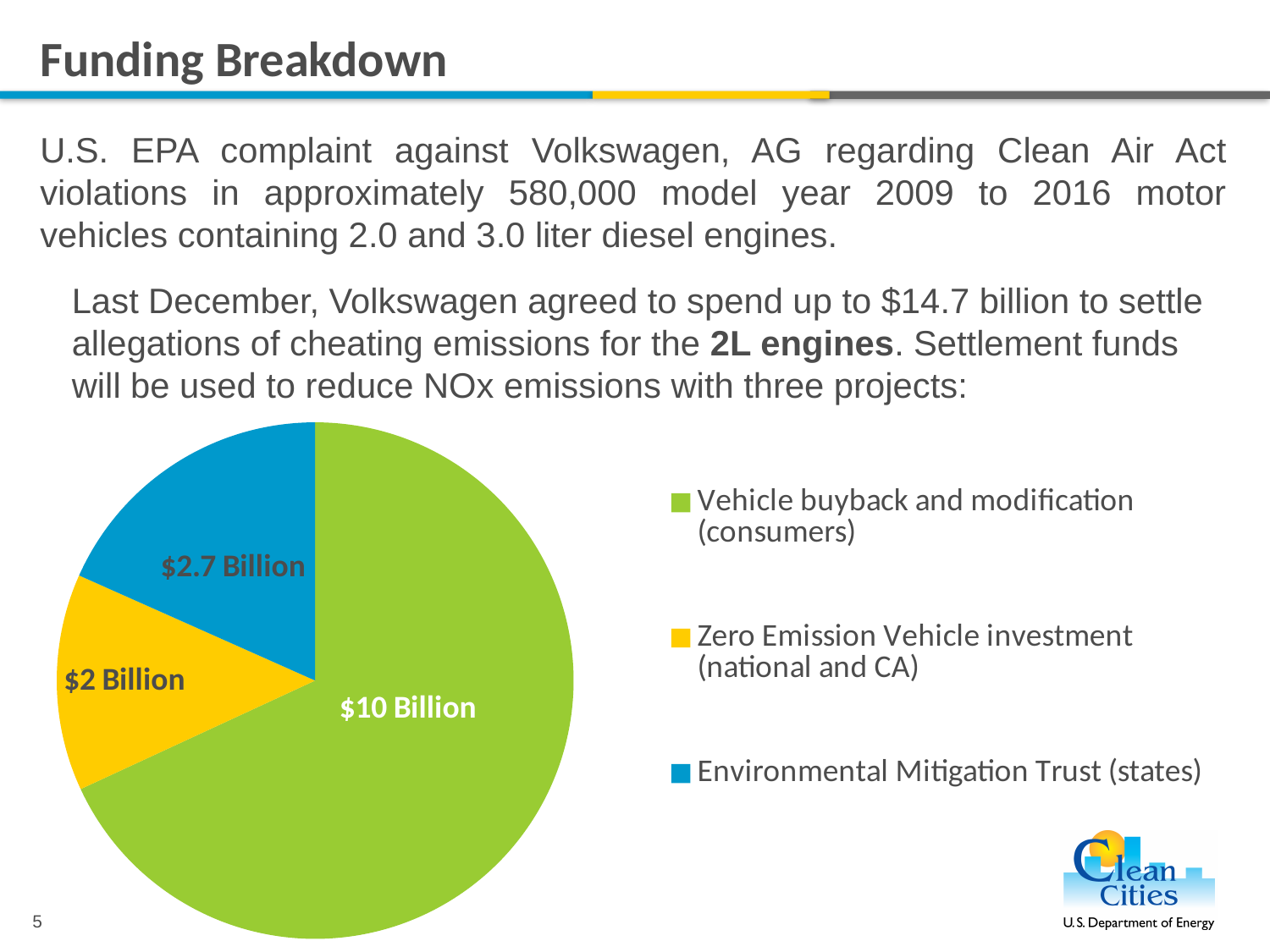

# Funding Breakdown
U.S. EPA complaint against Volkswagen, AG regarding Clean Air Act violations in approximately 580,000 model year 2009 to 2016 motor vehicles containing 2.0 and 3.0 liter diesel engines.

Last December, Volkswagen agreed to spend up to $14.7 billion to settle allegations of cheating emissions for the 2L engines. Settlement funds will be used to reduce NOx emissions with three projects:

### Chart

| Category | Settlement Breakdown |
|---|---|
| Vehicle buyback and modification (consumers) | 10033000000.0 |
| Zero Emission Vehicle investment (national and CA) | 2000000000.0 |
| Environmental Mitigation Trust (states) | 2700000000.0 |